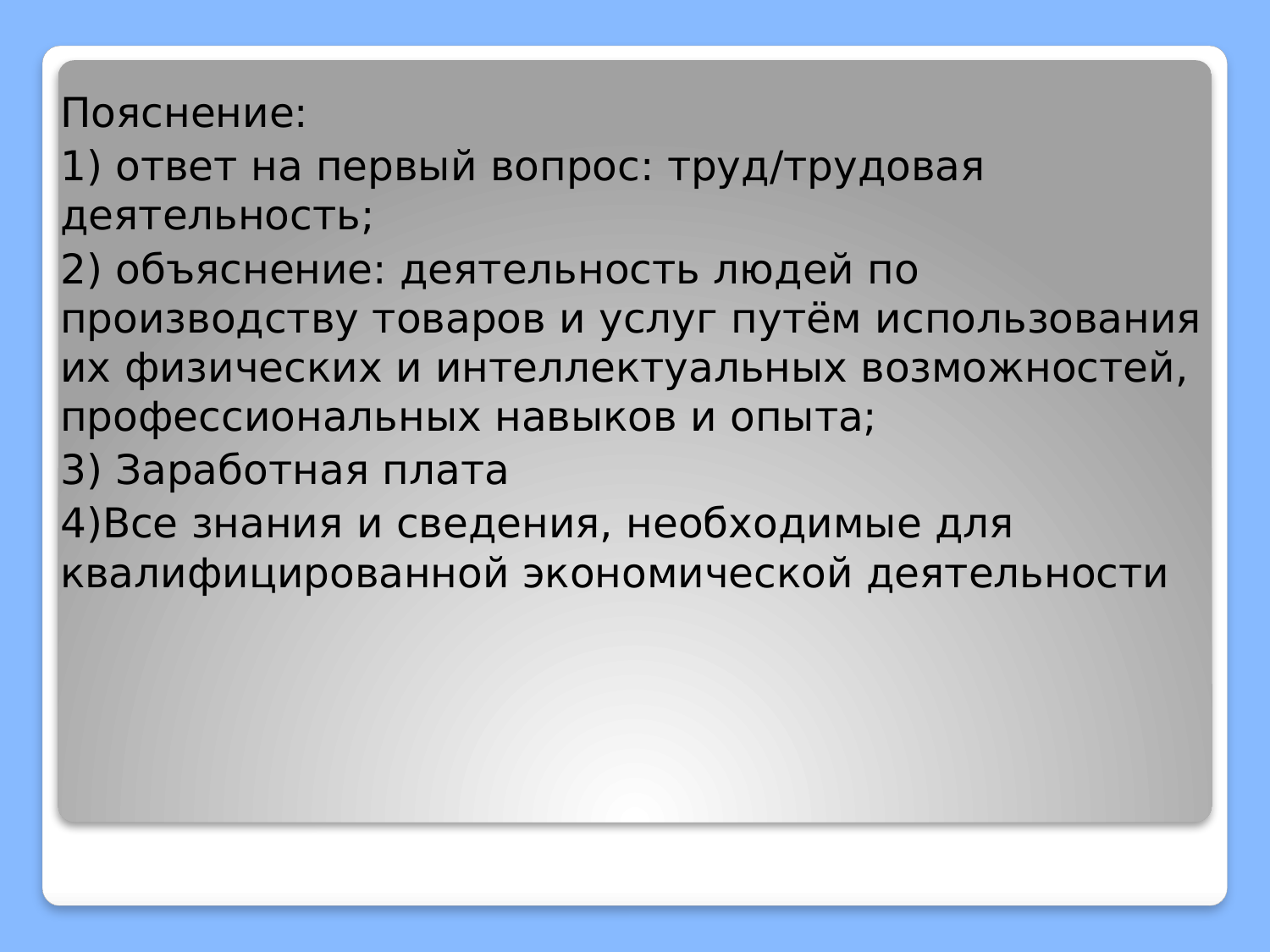

Пояснение:
1) ответ на первый вопрос: труд/трудовая деятельность;
2) объяснение: деятельность людей по производству товаров и услуг путём использования их физических и интеллектуальных возможностей, профессиональных навыков и опыта;
3) Заработная плата
4)Все знания и сведения, необходимые для квалифицированной экономической деятельности